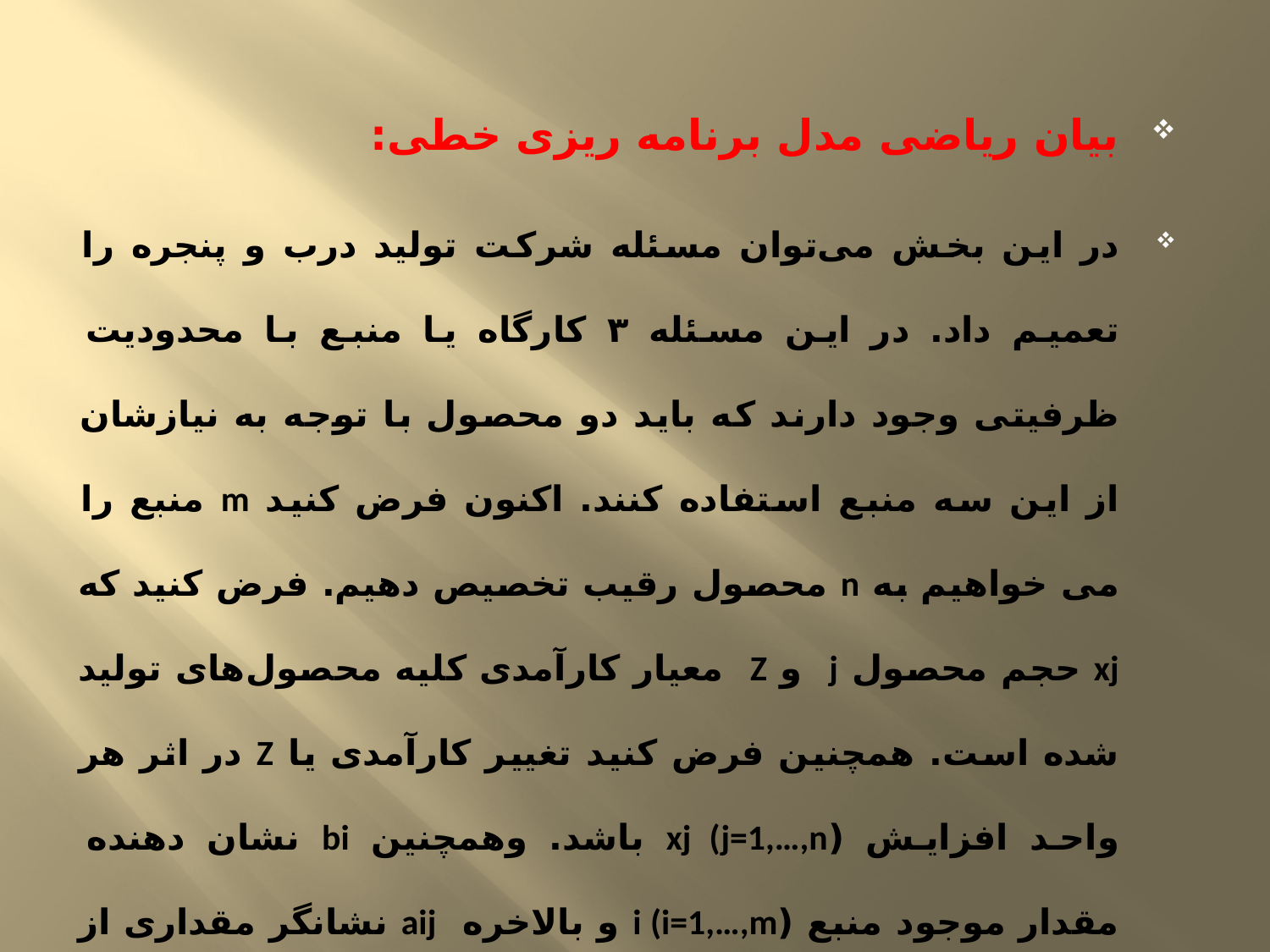

بیان ریاضی مدل برنامه ریزی خطی:
در این بخش می‌توان مسئله شرکت تولید درب و پنجره را تعمیم داد. در این مسئله ۳ کارگاه یا منبع با محدودیت ظرفیتی وجود دارند که باید دو محصول با توجه به نیازشان از این سه منبع استفاده کنند. اکنون فرض کنید m منبع را می خواهیم به n محصول رقیب تخصیص دهیم. فرض کنید که xj حجم محصول j  و Z  معیار کارآمدی کلیه محصول‌های تولید شده است. همچنین فرض کنید تغییر کارآمدی یا Z در اثر هر واحد افزایش (xj (j=1,…,n باشد. وهمچنین bi نشان دهنده مقدار موجود منبع (i (i=1,…,m و بالاخره  aij نشانگر مقداری از منبع i  است که توسط محصول j  مصرف می‌شود. خلاصه اطلاعات در جدول زیر آمده است.